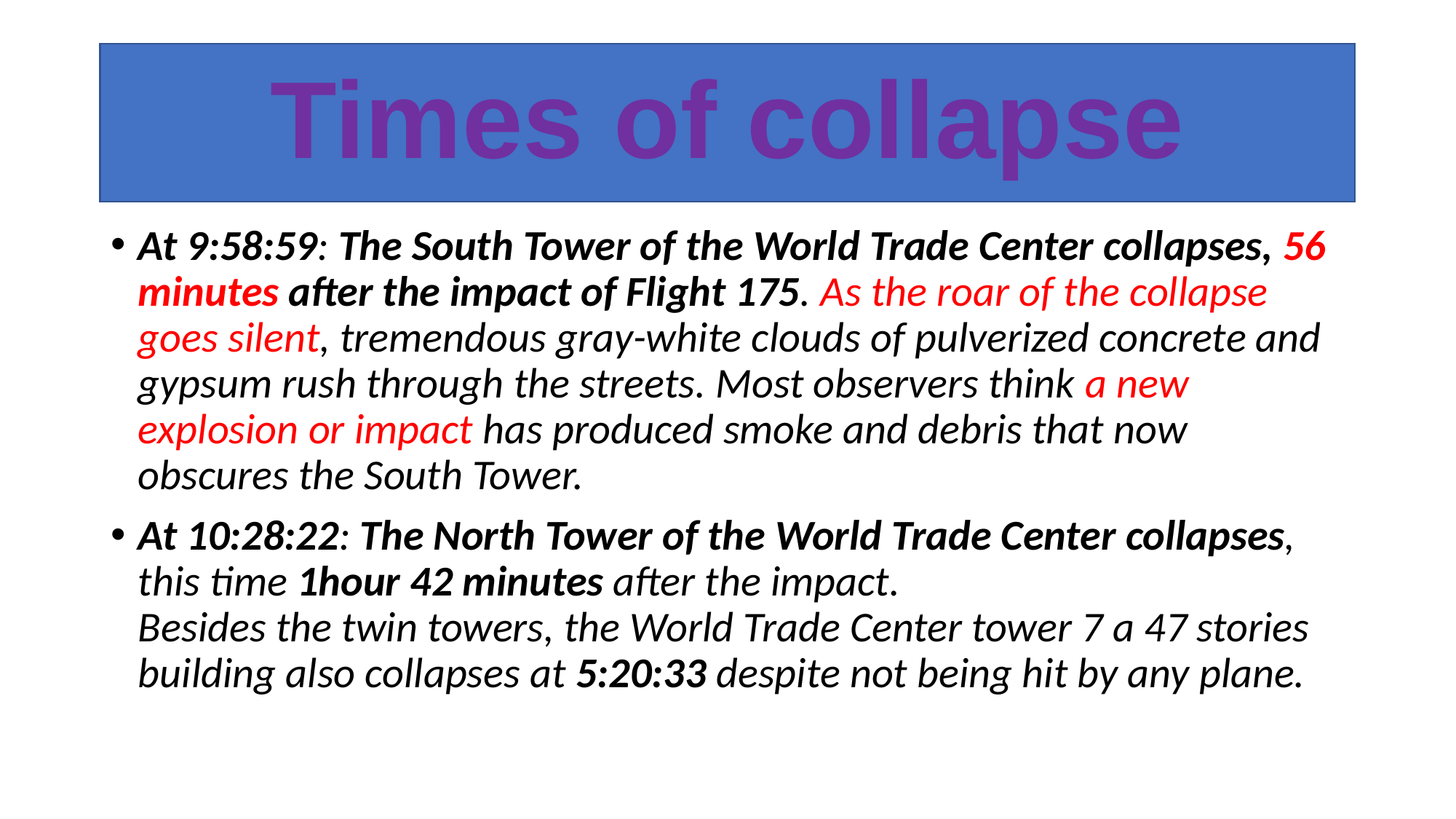

# Times of collapse
At 9:58:59: The South Tower of the World Trade Center collapses, 56 minutes after the impact of Flight 175. As the roar of the collapse goes silent, tremendous gray-white clouds of pulverized concrete and gypsum rush through the streets. Most observers think a new explosion or impact has produced smoke and debris that now obscures the South Tower.
At 10:28:22: The North Tower of the World Trade Center collapses, this time 1hour 42 minutes after the impact.
Besides the twin towers, the World Trade Center tower 7 a 47 stories building also collapses at 5:20:33 despite not being hit by any plane.